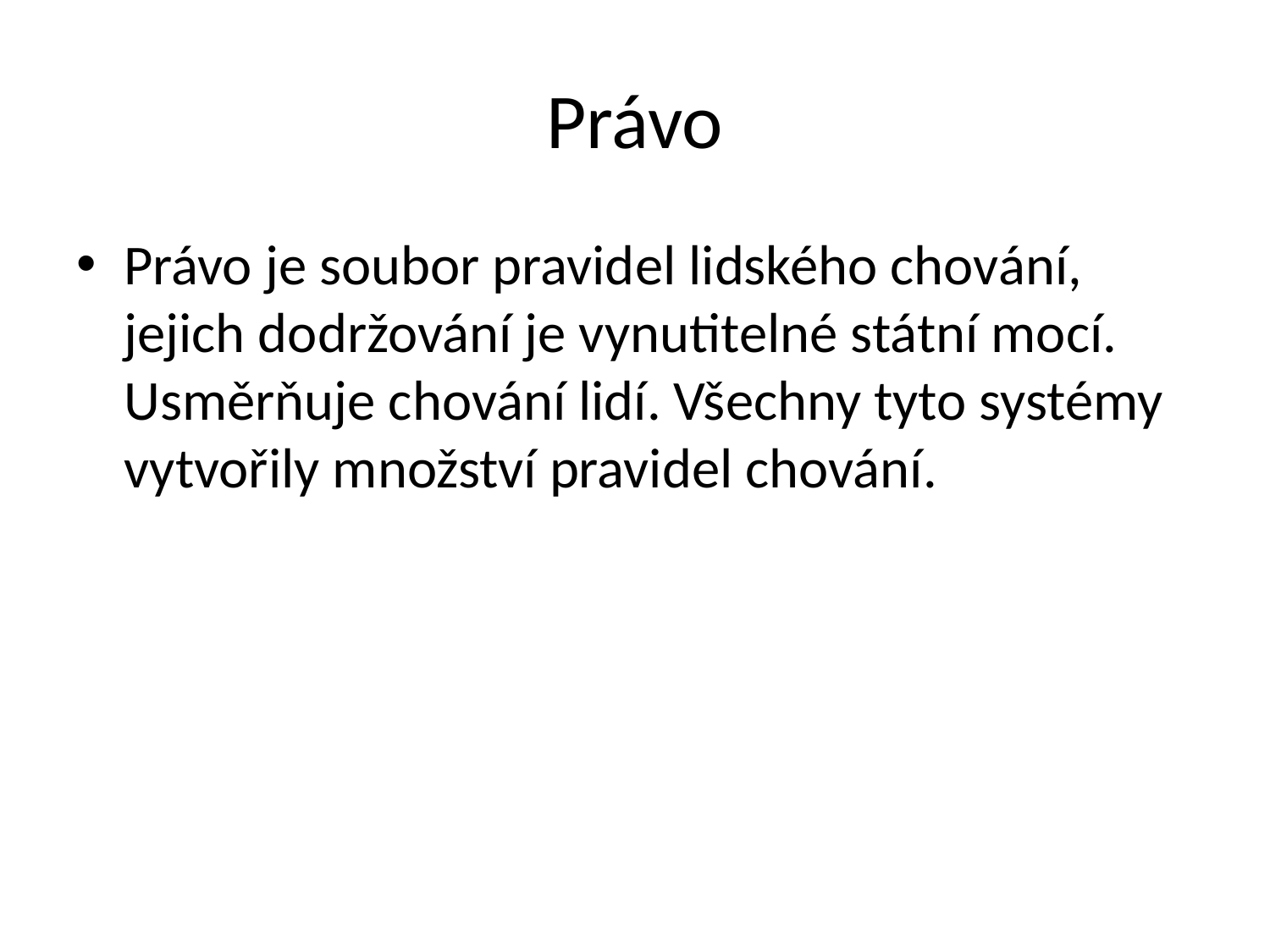

# Právo
Právo je soubor pravidel lidského chování, jejich dodržování je vynutitelné státní mocí. Usměrňuje chování lidí. Všechny tyto systémy vytvořily množství pravidel chování.